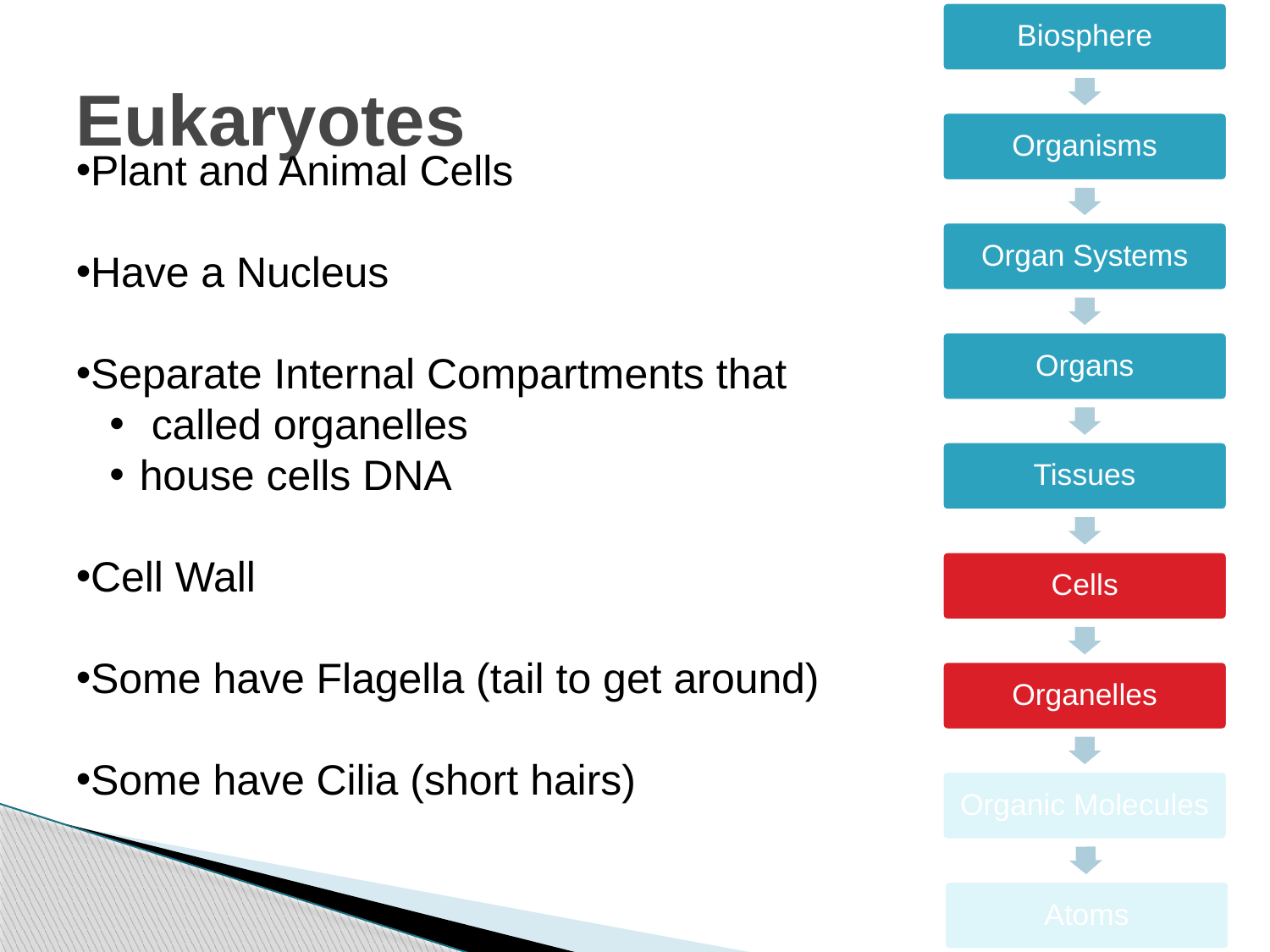

Biosphere

Organisms

Organ Systems

Organs

Tissues

Cells

Organelles

Organic Molecules

Atoms
# Eukaryotes
Plant and Animal Cells

Have a Nucleus

Separate Internal Compartments that
 called organelles
house cells DNA

Cell Wall

Some have Flagella (tail to get around)

Some have Cilia (short hairs)